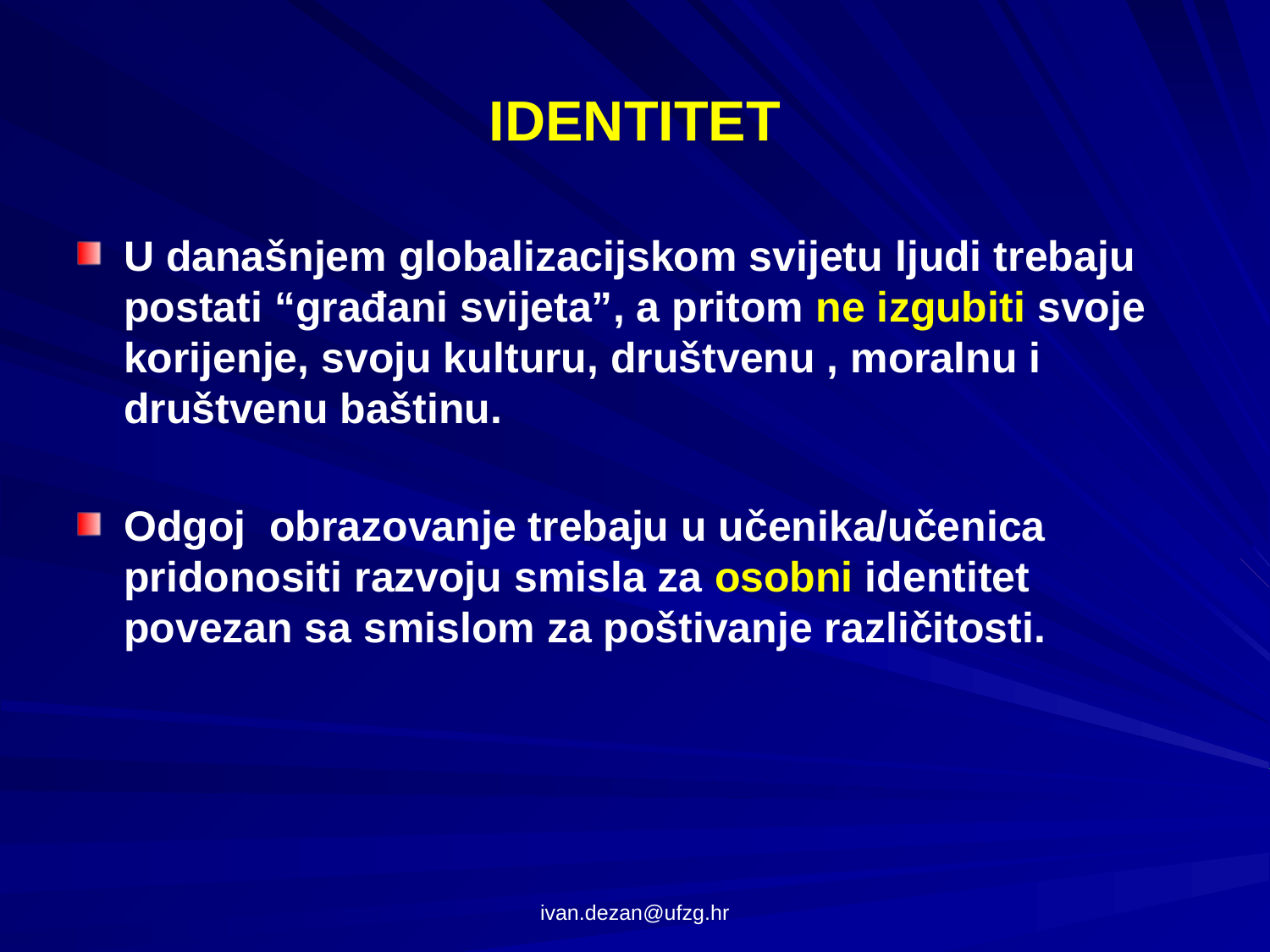

# IDENTITET
U današnjem globalizacijskom svijetu ljudi trebaju postati “građani svijeta”, a pritom ne izgubiti svoje korijenje, svoju kulturu, društvenu , moralnu i društvenu baštinu.

Odgoj  obrazovanje trebaju u učenika/učenica pridonositi razvoju smisla za osobni identitet povezan sa smislom za poštivanje različitosti.
ivan.dezan@ufzg.hr